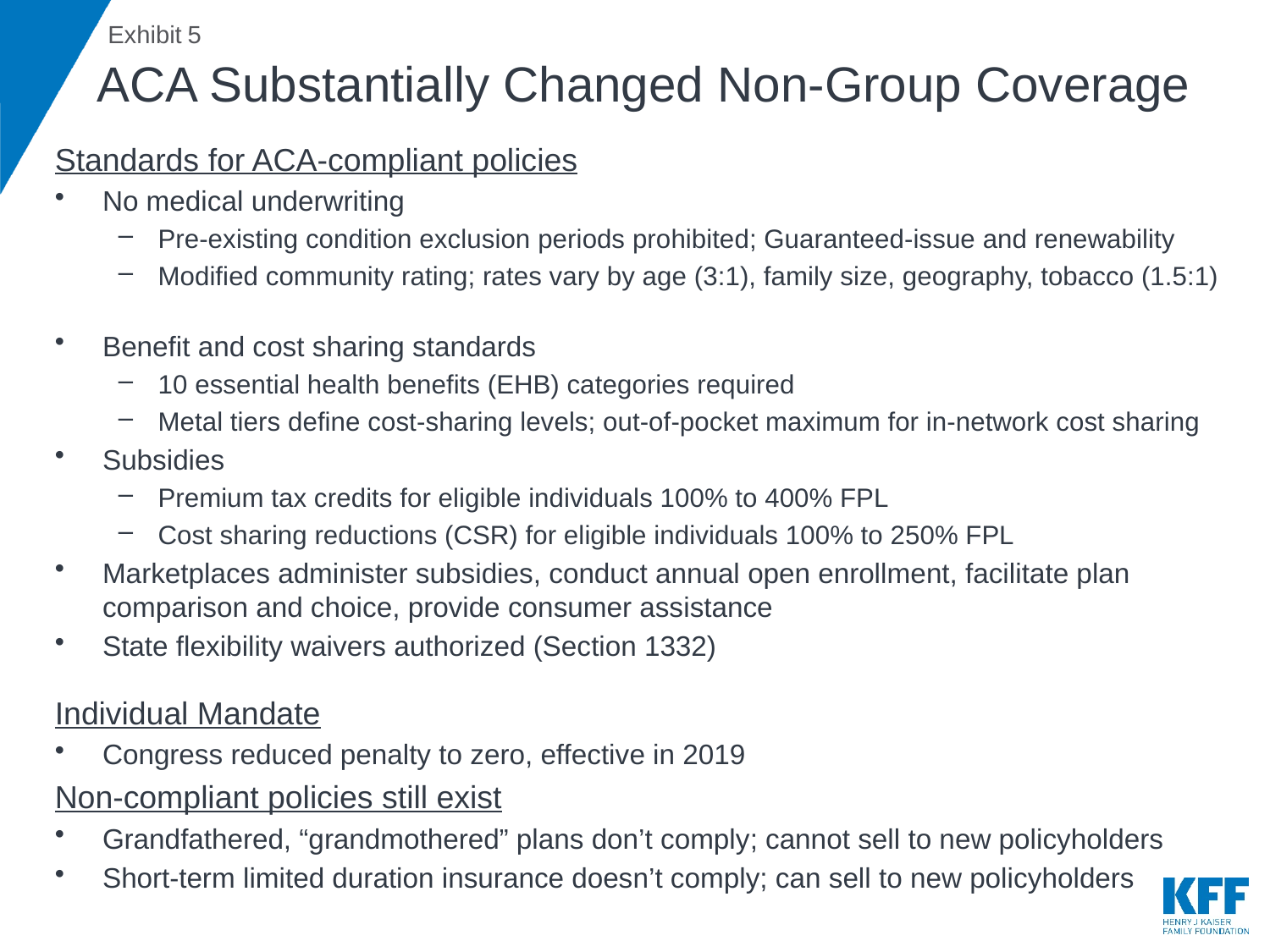

# ACA Substantially Changed Non-Group Coverage
Standards for ACA-compliant policies
No medical underwriting
Pre-existing condition exclusion periods prohibited; Guaranteed-issue and renewability
Modified community rating; rates vary by age (3:1), family size, geography, tobacco (1.5:1)
Benefit and cost sharing standards
10 essential health benefits (EHB) categories required
Metal tiers define cost-sharing levels; out-of-pocket maximum for in-network cost sharing
Subsidies
Premium tax credits for eligible individuals 100% to 400% FPL
Cost sharing reductions (CSR) for eligible individuals 100% to 250% FPL
Marketplaces administer subsidies, conduct annual open enrollment, facilitate plan comparison and choice, provide consumer assistance
State flexibility waivers authorized (Section 1332)

Individual Mandate
Congress reduced penalty to zero, effective in 2019
Non-compliant policies still exist
Grandfathered, “grandmothered” plans don’t comply; cannot sell to new policyholders
Short-term limited duration insurance doesn’t comply; can sell to new policyholders